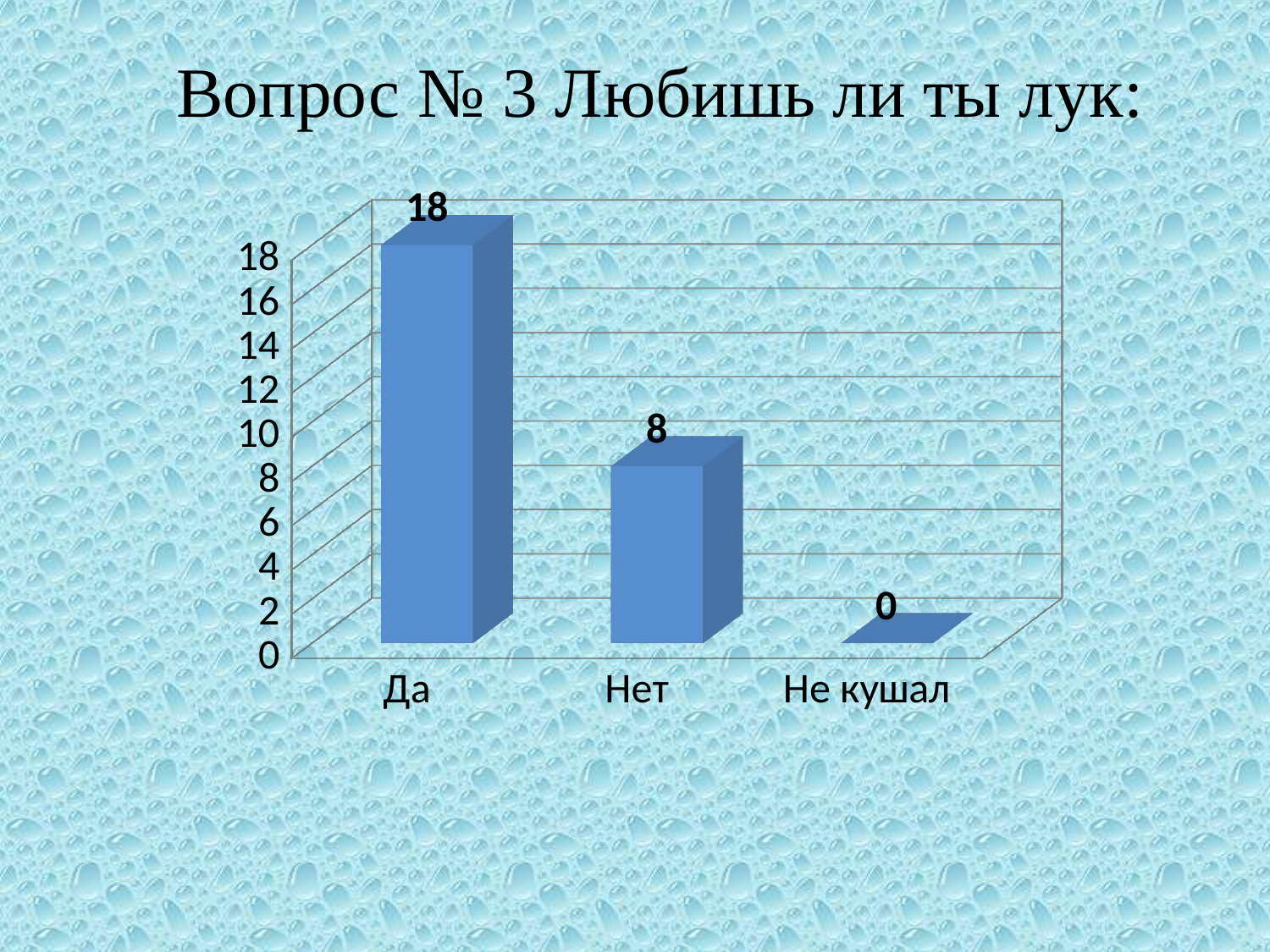

Вопрос № 3 Любишь ли ты лук:

[unsupported chart]